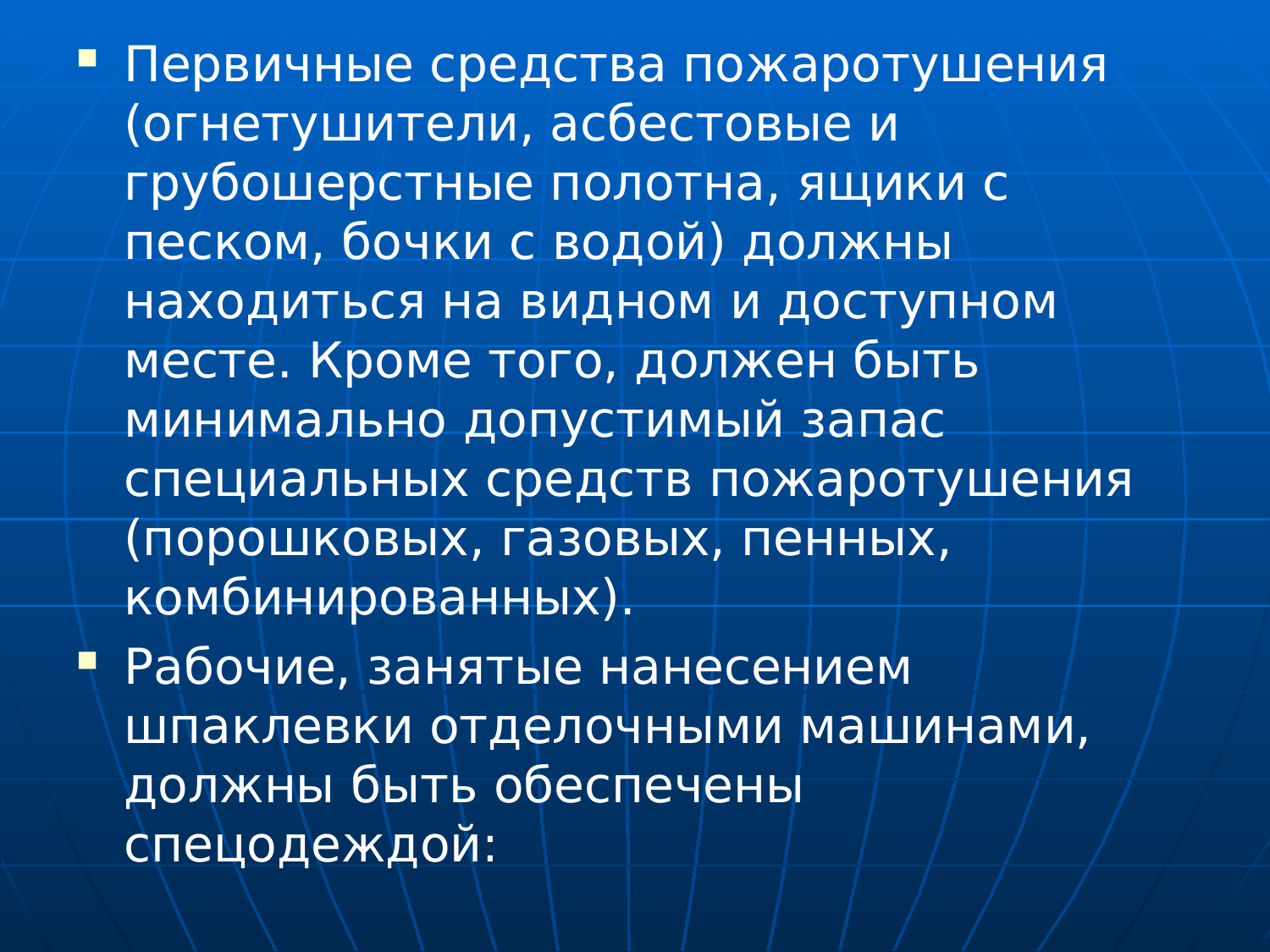

Первичные средства пожаротушения (огнетушители, асбестовые и грубошерстные полотна, ящики с песком, бочки с водой) должны находиться на видном и доступном месте. Кроме того, должен быть минимально допустимый запас специальных средств пожаротушения (порошковых, газовых, пенных, комбинированных).
Рабочие, занятые нанесением шпаклевки отделочными машинами, должны быть обеспечены спецодеждой: